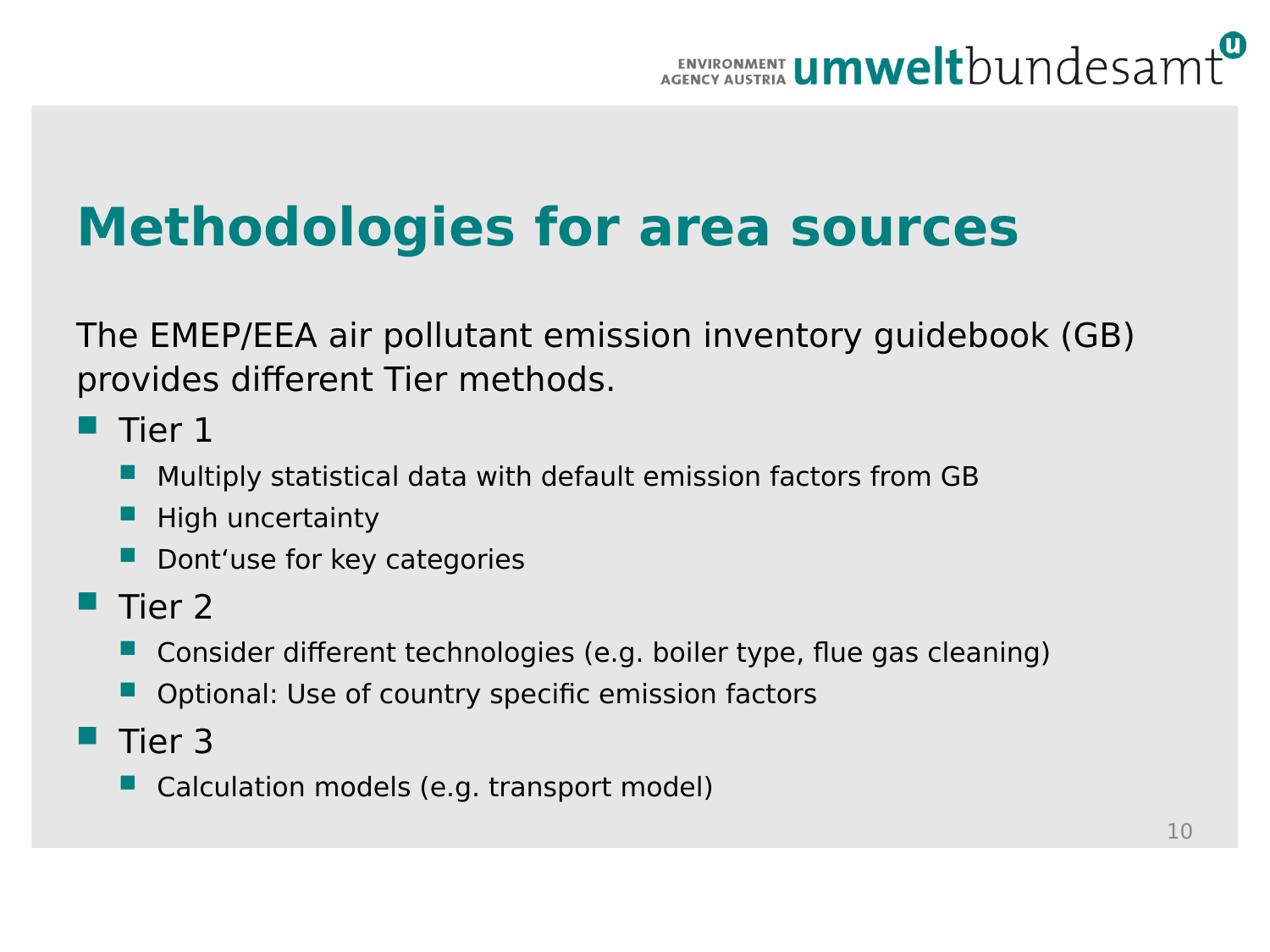

# Methodologies for area sources
The EMEP/EEA air pollutant emission inventory guidebook (GB) provides different Tier methods.
Tier 1
Multiply statistical data with default emission factors from GB
High uncertainty
Dont‘use for key categories
Tier 2
Consider different technologies (e.g. boiler type, flue gas cleaning)
Optional: Use of country specific emission factors
Tier 3
Calculation models (e.g. transport model)

10